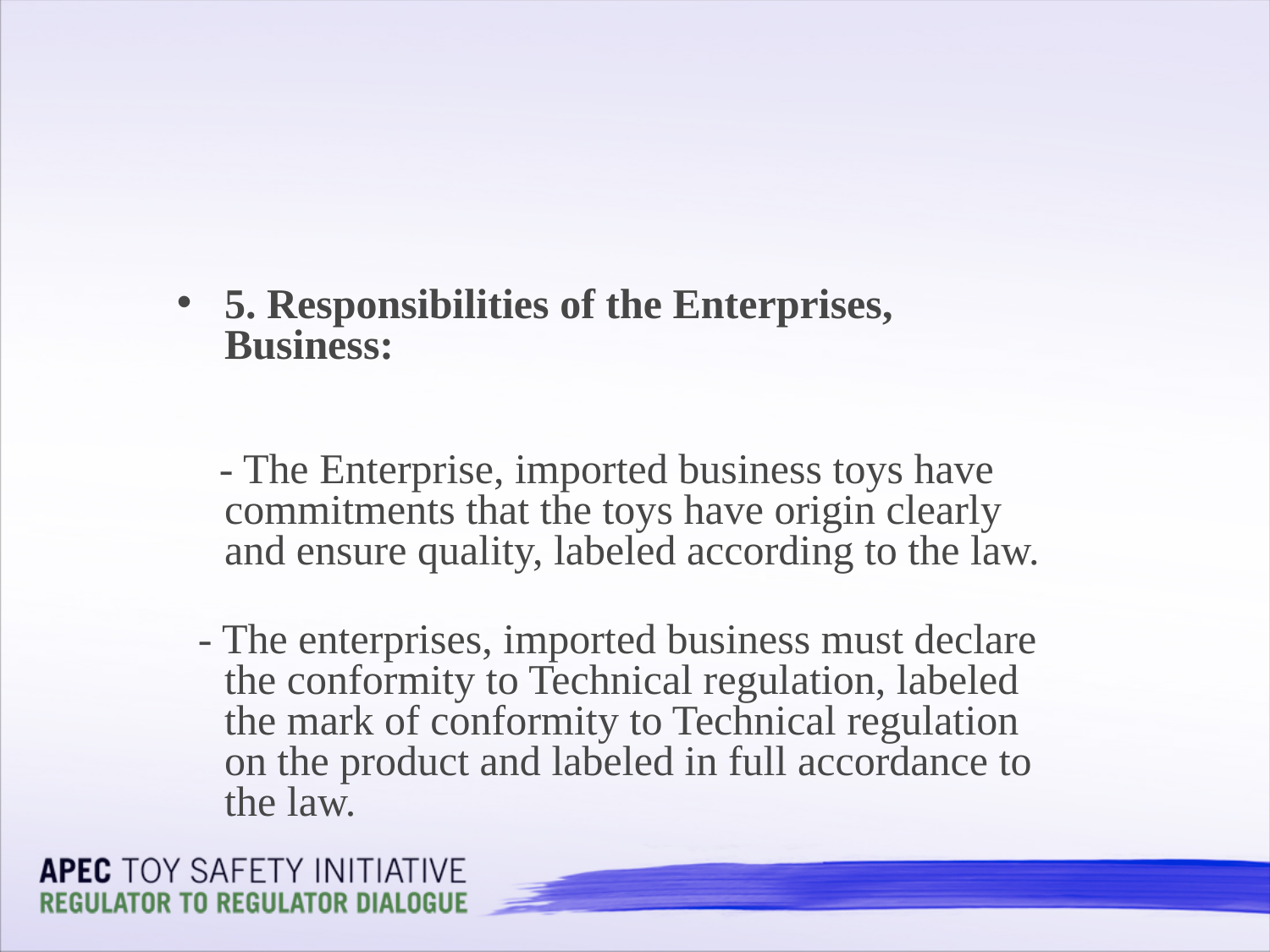

5. Responsibilities of the Enterprises, Business:

    - The Enterprise, imported business toys have commitments that the toys have origin clearly and ensure quality, labeled according to the law.
  - The enterprises, imported business must declare the conformity to Technical regulation, labeled the mark of conformity to Technical regulation on the product and labeled in full accordance to the law.